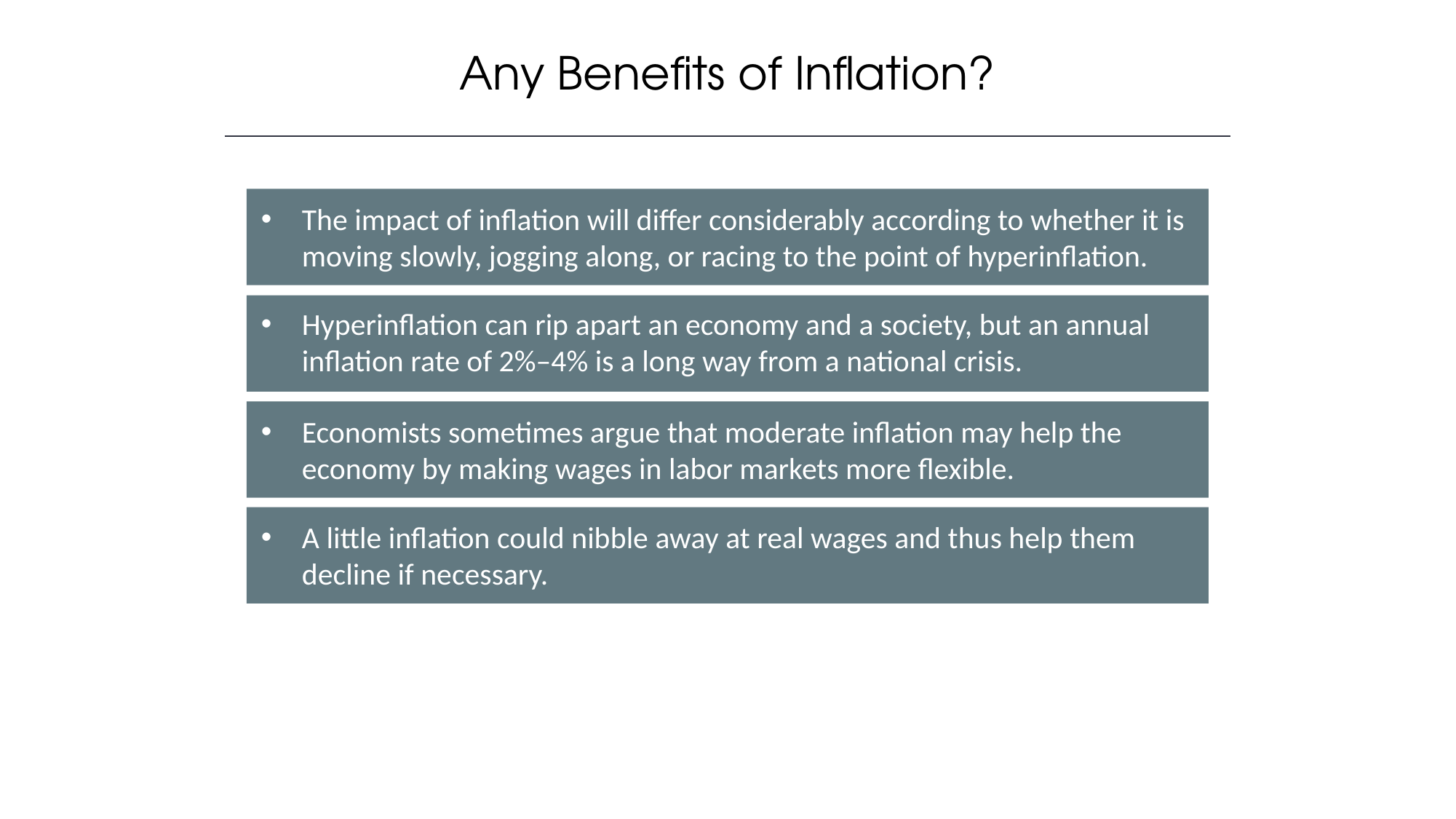

Any Benefits of Inflation?
HAWKES LEARNING

The impact of inflation will differ considerably according to whether it is moving slowly, jogging along, or racing to the point of hyperinflation.

Hyperinflation can rip apart an economy and a society, but an annual inflation rate of 2%–4% is a long way from a national crisis.

Economists sometimes argue that moderate inflation may help the economy by making wages in labor markets more flexible.

A little inflation could nibble away at real wages and thus help them decline if necessary.